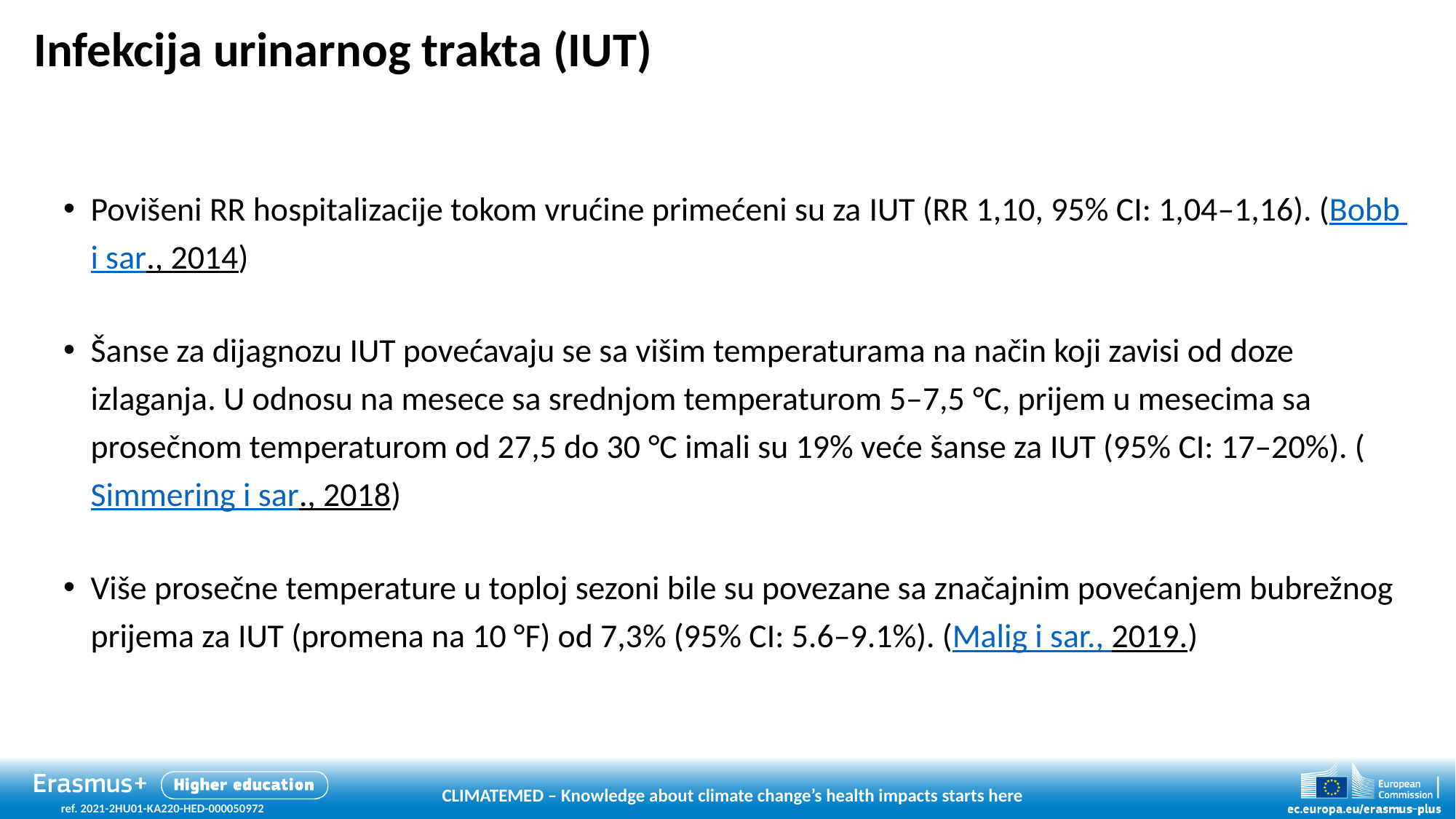

# Infekcija urinarnog trakta (IUT)
Povišeni RR hospitalizacije tokom vrućine primećeni su za IUT (RR 1,10, 95% CI: 1,04–1,16). (Bobb i sar., 2014)
Šanse za dijagnozu IUT povećavaju se sa višim temperaturama na način koji zavisi od doze izlaganja. U odnosu na mesece sa srednjom temperaturom 5–7,5 °C, prijem u mesecima sa prosečnom temperaturom od 27,5 do 30 °C imali su 19% veće šanse za IUT (95% CI: 17–20%). (Simmering i sar., 2018)
Više prosečne temperature u toploj sezoni bile su povezane sa značajnim povećanjem bubrežnog prijema za IUT (promena na 10 °F) od 7,3% (95% CI: 5.6–9.1%). (Malig i sar., 2019.)